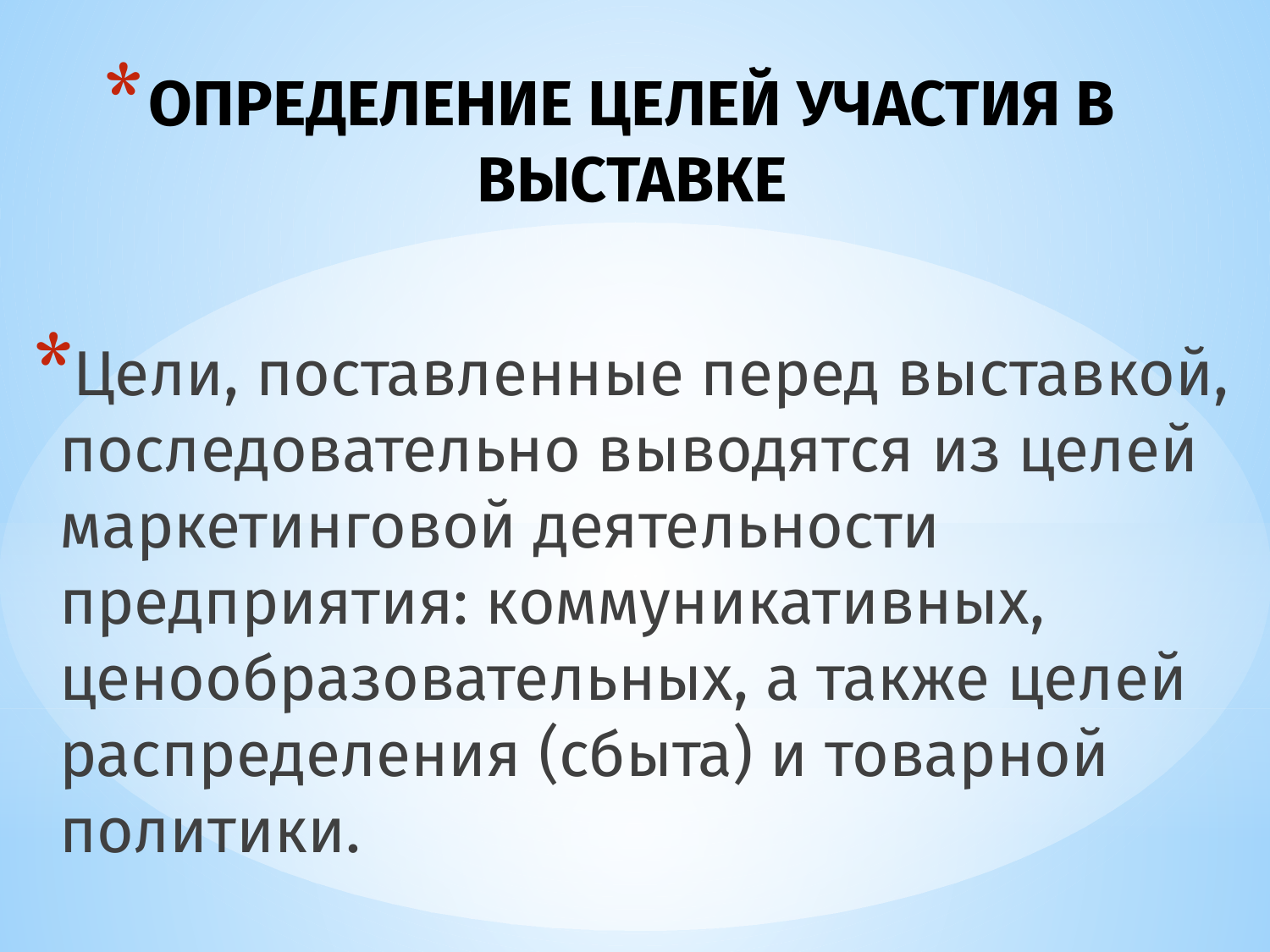

# ОПРЕДЕЛЕНИЕ ЦЕЛЕЙ УЧАСТИЯ В ВЫСТАВКЕ
Цели, поставленные перед выставкой, последовательно выводятся из целей маркетинговой деятельности предприятия: коммуникативных, ценообразовательных, а также целей распределения (сбыта) и товарной политики.